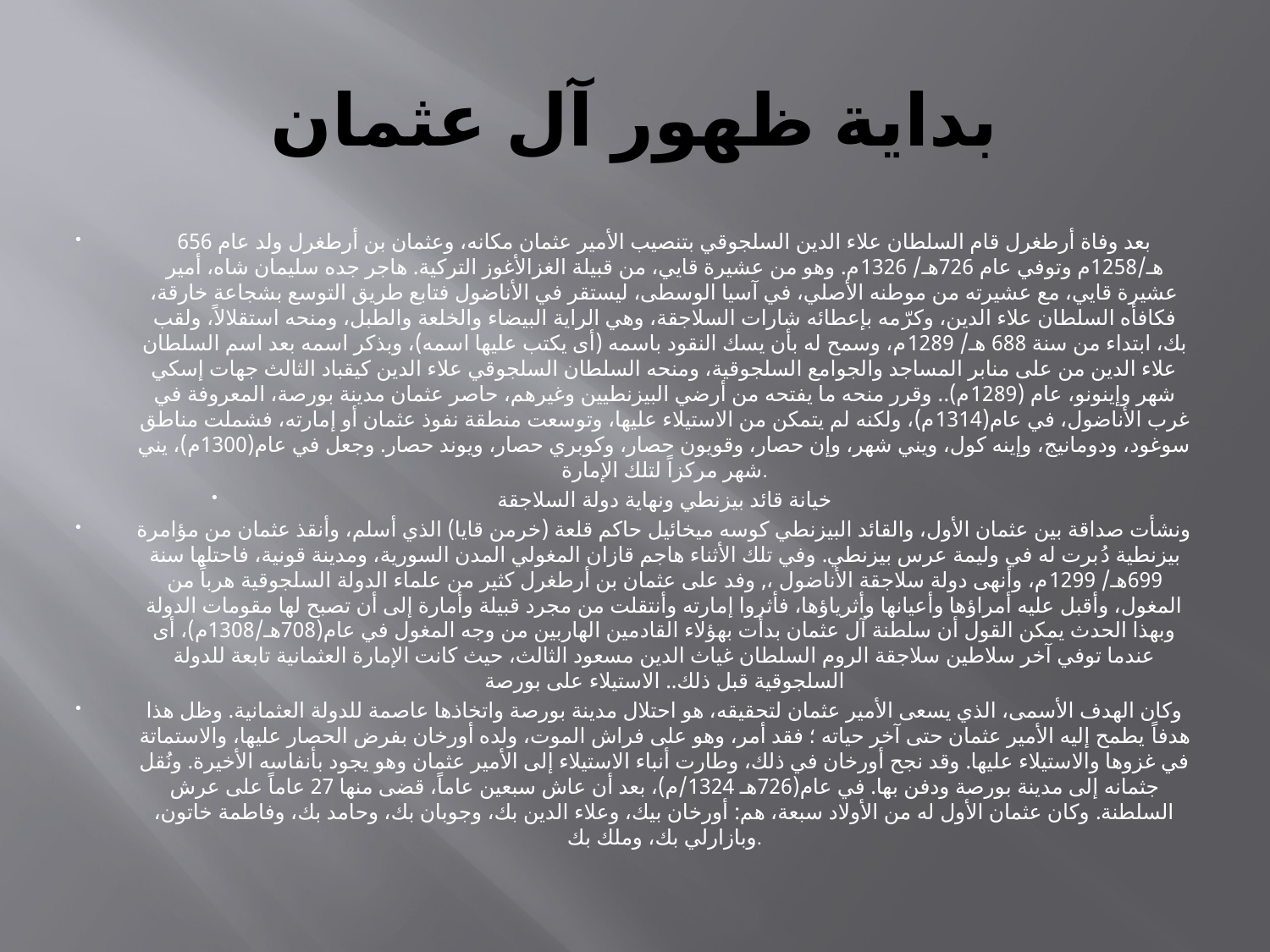

# بداية ظهور آل عثمان
بعد وفاة أرطغرل قام السلطان علاء الدين السلجوقي بتنصيب الأمير عثمان مكانه، وعثمان بن أرطغرل ولد عام 656 هـ/1258م وتوفي عام 726هـ/ 1326م. وهو من عشيرة قايي، من قبيلة الغزالأغوز التركية. هاجر جده سليمان شاه، أمير عشيرة قايي، مع عشيرته من موطنه الأصلي، في آسيا الوسطى، ليستقر في الأناضول فتابع طريق التوسع بشجاعة خارقة، فكافأه السلطان علاء الدين، وكرّمه بإعطائه شارات السلاجقة، وهي الراية البيضاء والخلعة والطبل، ومنحه استقلالاً، ولقب بك، ابتداء من سنة 688 هـ/ 1289م، وسمح له بأن يسك النقود باسمه (أى يكتب عليها اسمه)، وبذكر اسمه بعد اسم السلطان علاء الدين من على منابر المساجد والجوامع السلجوقية، ومنحه السلطان السلجوقي علاء الدين كيقباد الثالث جهات إسكي شهر وإينونو، عام (1289م).. وقرر منحه ما يفتحه من أرضي البيزنطيين وغيرهم، حاصر عثمان مدينة بورصة، المعروفة في غرب الأناضول، في عام(1314م)، ولكنه لم يتمكن من الاستيلاء عليها، وتوسعت منطقة نفوذ عثمان أو إمارته، فشملت مناطق سوغود، ودومانيج، وإينه كول، ويني شهر، وإن حصار، وقويون حصار، وكوبري حصار، ويوند حصار. وجعل في عام(1300م)، يني شهر مركزاً لتلك الإمارة.
خيانة قائد بيزنطي ونهاية دولة السلاجقة
ونشأت صداقة بين عثمان الأول، والقائد البيزنطي كوسه ميخائيل حاكم قلعة (خرمن قايا) الذي أسلم، وأنقذ عثمان من مؤامرة بيزنطية دُبرت له في وليمة عرس بيزنطي. وفي تلك الأثناء هاجم قازان المغولي المدن السورية، ومدينة قونية، فاحتلها سنة 699هـ/ 1299م، وأنهى دولة سلاجقة الأناضول ،, وفد على عثمان بن أرطغرل كثير من علماء الدولة السلجوقية هرباً من المغول، وأقبل عليه أمراؤها وأعيانها وأثرياؤها، فأثروا إمارته وأنتقلت من مجرد قبيلة وأمارة إلى أن تصبح لها مقومات الدولة وبهذا الحدث يمكن القول أن سلطنة آل عثمان بدأت بهؤلاء القادمين الهاربين من وجه المغول في عام(708هـ/1308م)، أى عندما توفي آخر سلاطين سلاجقة الروم السلطان غياث الدين مسعود الثالث، حيث كانت الإمارة العثمانية تابعة للدولة السلجوقية قبل ذلك.. الاستيلاء على بورصة
وكان الهدف الأسمى، الذي يسعى الأمير عثمان لتحقيقه، هو احتلال مدينة بورصة واتخاذها عاصمة للدولة العثمانية. وظل هذا هدفاً يطمح إليه الأمير عثمان حتى آخر حياته ؛ فقد أمر، وهو على فراش الموت، ولده أورخان بفرض الحصار عليها، والاستماتة في غزوها والاستيلاء عليها. وقد نجح أورخان في ذلك، وطارت أنباء الاستيلاء إلى الأمير عثمان وهو يجود بأنفاسه الأخيرة. ونُقل جثمانه إلى مدينة بورصة ودفن بها. في عام(726هـ 1324/م)، بعد أن عاش سبعين عاماً، قضى منها 27 عاماً على عرش السلطنة. وكان عثمان الأول له من الأولاد سبعة، هم: أورخان بيك، وعلاء الدين بك، وجوبان بك، وحامد بك، وفاطمة خاتون، وبازارلي بك، وملك بك.